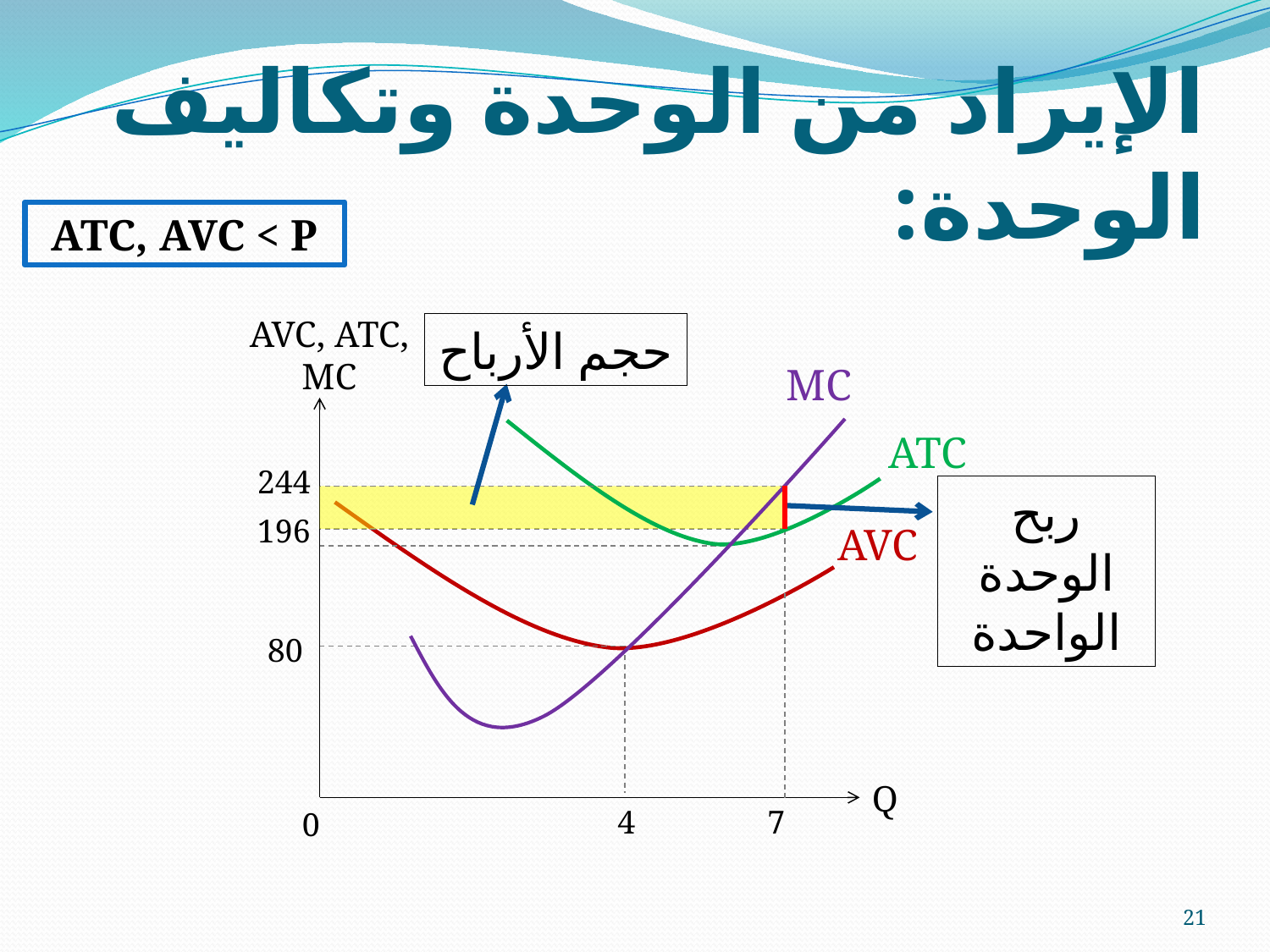

# الإيراد من الوحدة وتكاليف الوحدة:
ATC, AVC < P

AVC, ATC, MC
حجم الأرباح
MC

ATC
244
ربح الوحدة الواحدة

196
AVC
80
Q
4
7
0
21